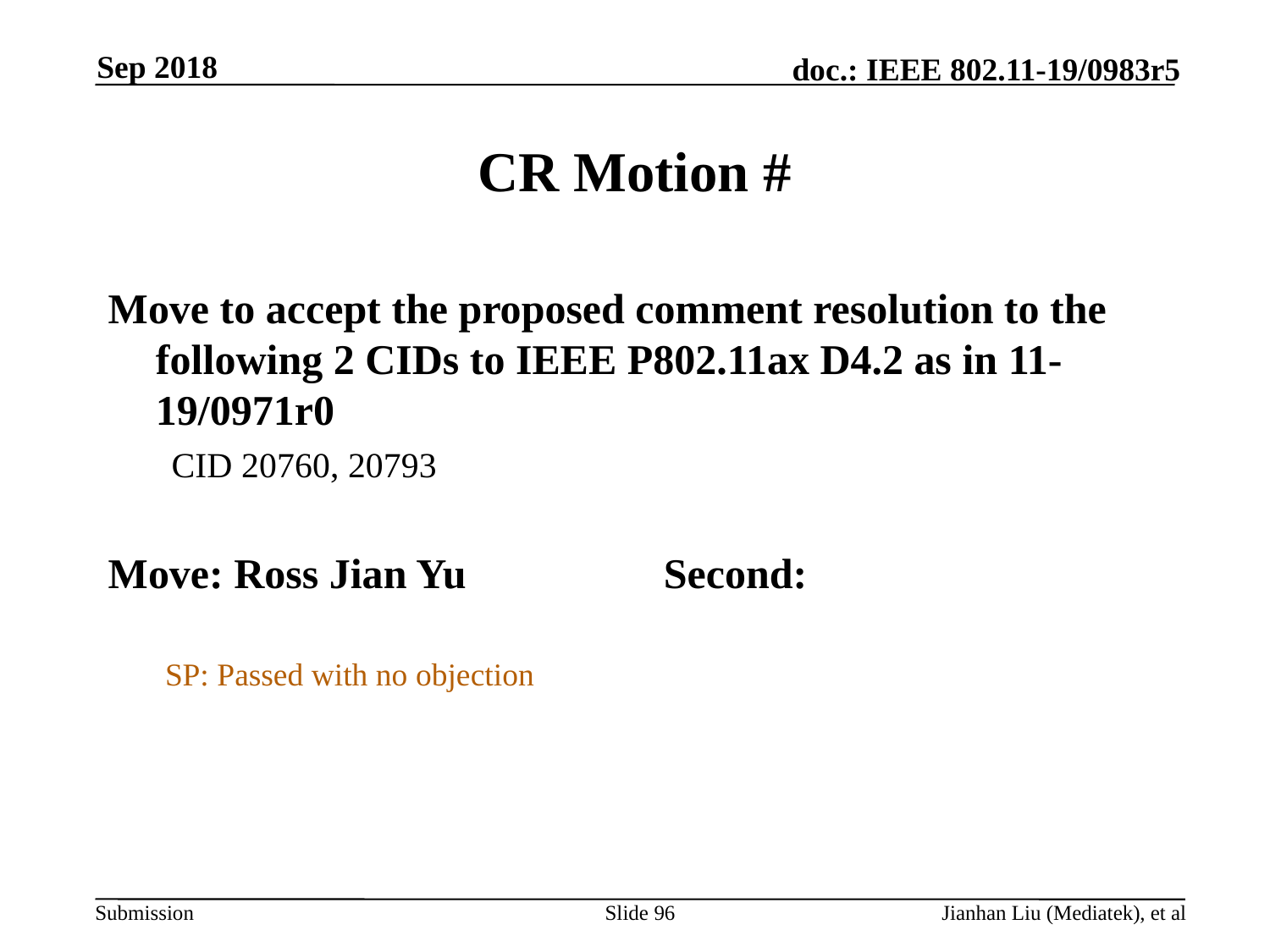

Sep 2018
# CR Motion #
Move to accept the proposed comment resolution to the following 2 CIDs to IEEE P802.11ax D4.2 as in 11-19/0971r0
CID 20760, 20793

Move: Ross Jian Yu		Second:
SP: Passed with no objection
Slide 96
Jianhan Liu (Mediatek), et al